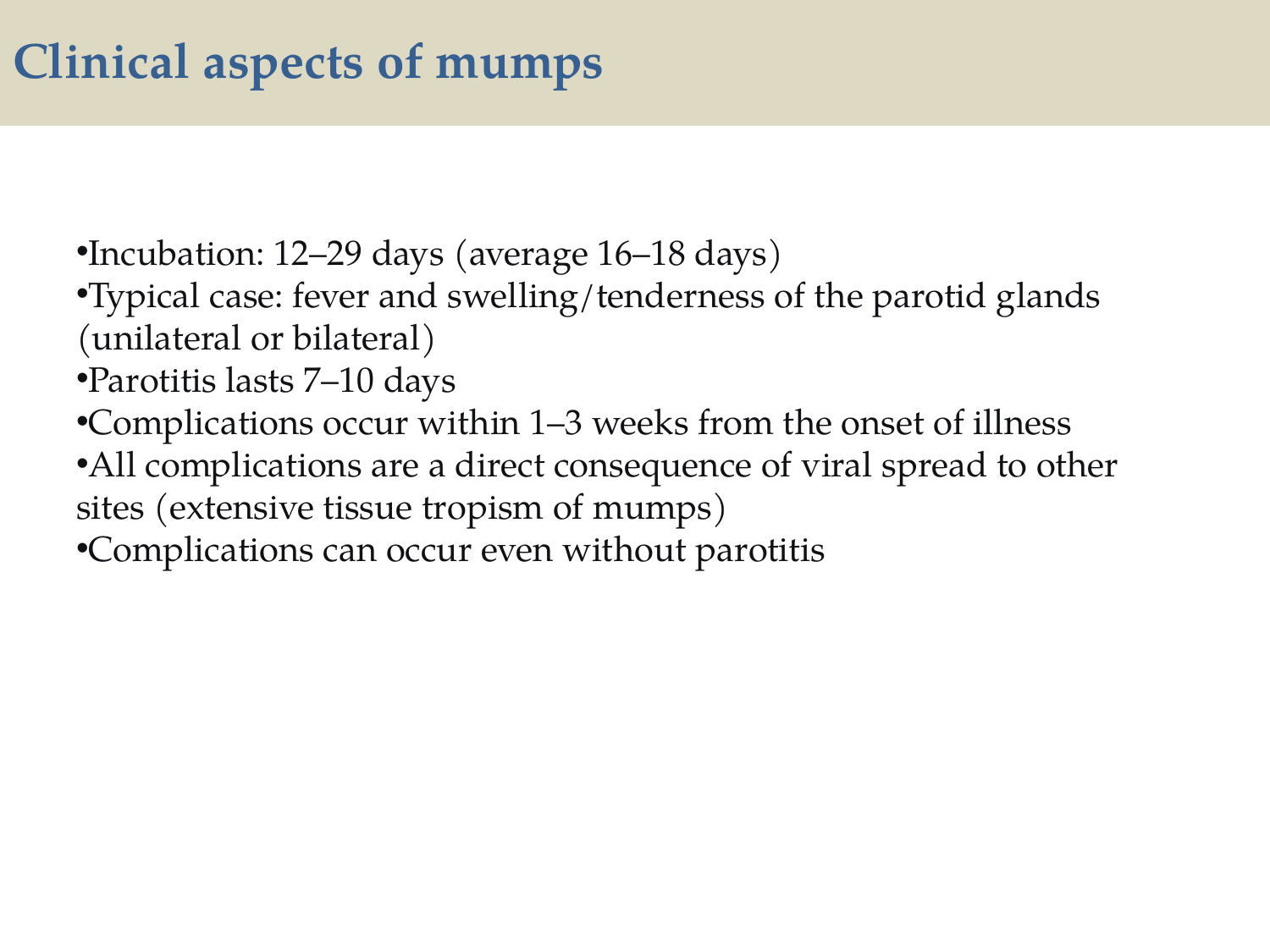

# Clinical aspects of mumps
Incubation: 12–29 days (average 16–18 days)
Typical case: fever and swelling/tenderness of the parotid glands (unilateral or bilateral)
Parotitis lasts 7–10 days
Complications occur within 1–3 weeks from the onset of illness
All complications are a direct consequence of viral spread to other sites (extensive tissue tropism of mumps)
Complications can occur even without parotitis